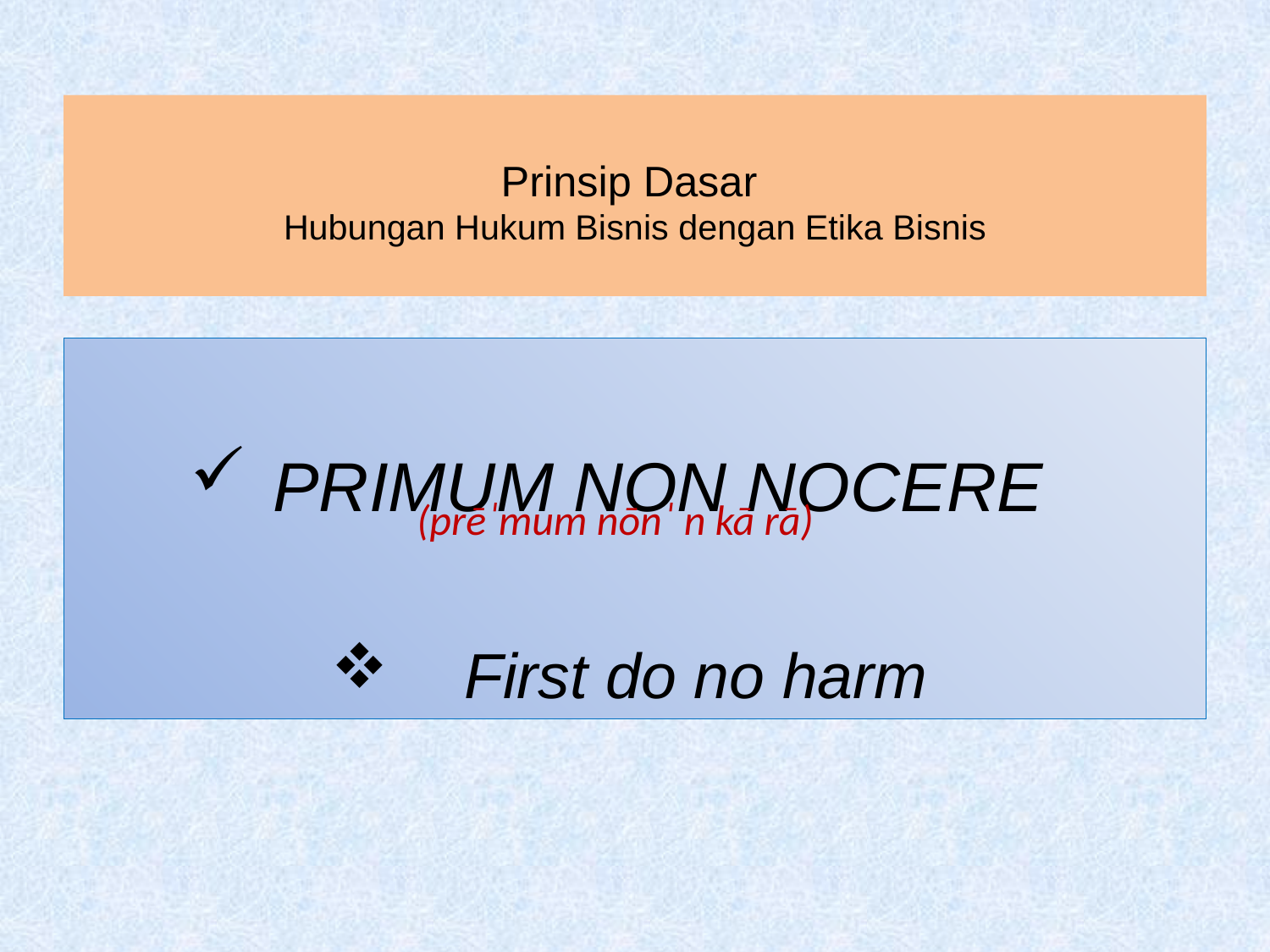

# Prinsip Dasar Hubungan Hukum Bisnis dengan Etika Bisnis

PRIMUM NON NOCERE

 First do no harm

(prēˈmum nōnˈ n kā rā)